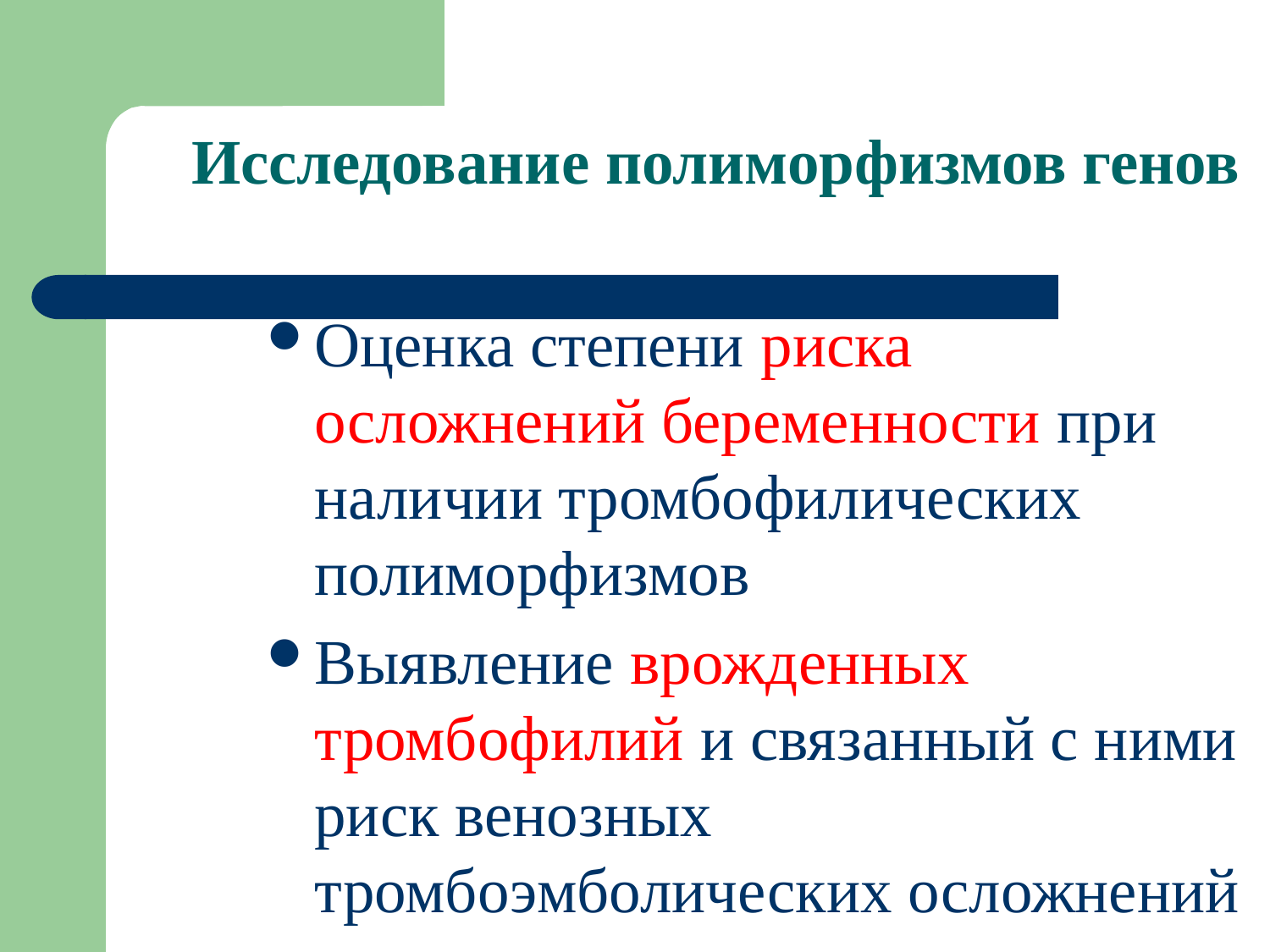

Исследование полиморфизмов генов
Оценка степени риска осложнений беременности при наличии тромбофилических полиморфизмов
Выявление врожденных тромбофилий и связанный с ними риск венозных тромбоэмболических осложнений